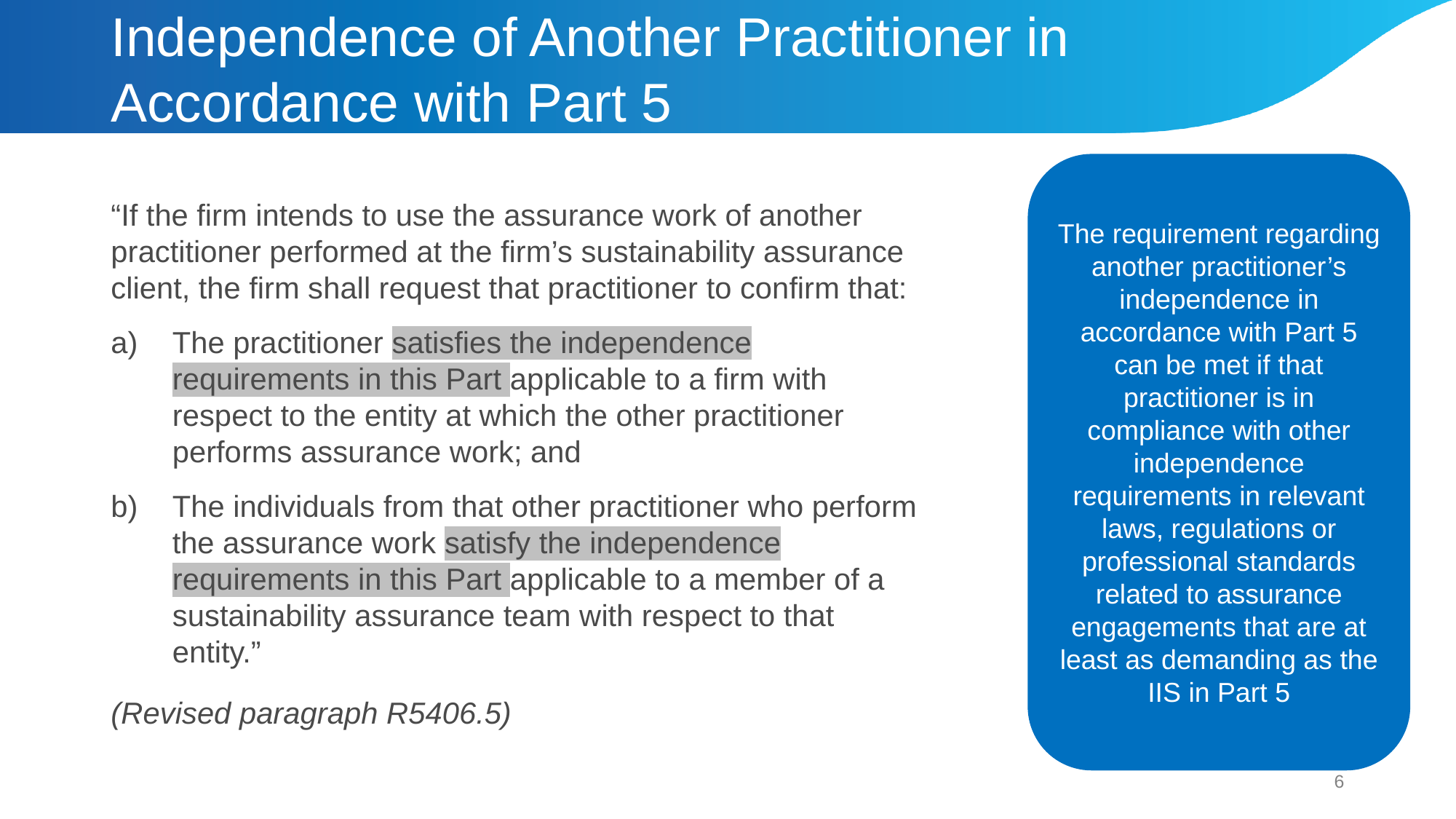

# Independence of Another Practitioner in Accordance with Part 5
The requirement regarding another practitioner’s independence in accordance with Part 5 can be met if that practitioner is in compliance with other independence requirements in relevant laws, regulations or professional standards related to assurance engagements that are at least as demanding as the IIS in Part 5
“If the firm intends to use the assurance work of another practitioner performed at the firm’s sustainability assurance client, the firm shall request that practitioner to confirm that:
The practitioner satisfies the independence requirements in this Part applicable to a firm with respect to the entity at which the other practitioner performs assurance work; and
The individuals from that other practitioner who perform the assurance work satisfy the independence requirements in this Part applicable to a member of a sustainability assurance team with respect to that entity.”
(Revised paragraph R5406.5)
6